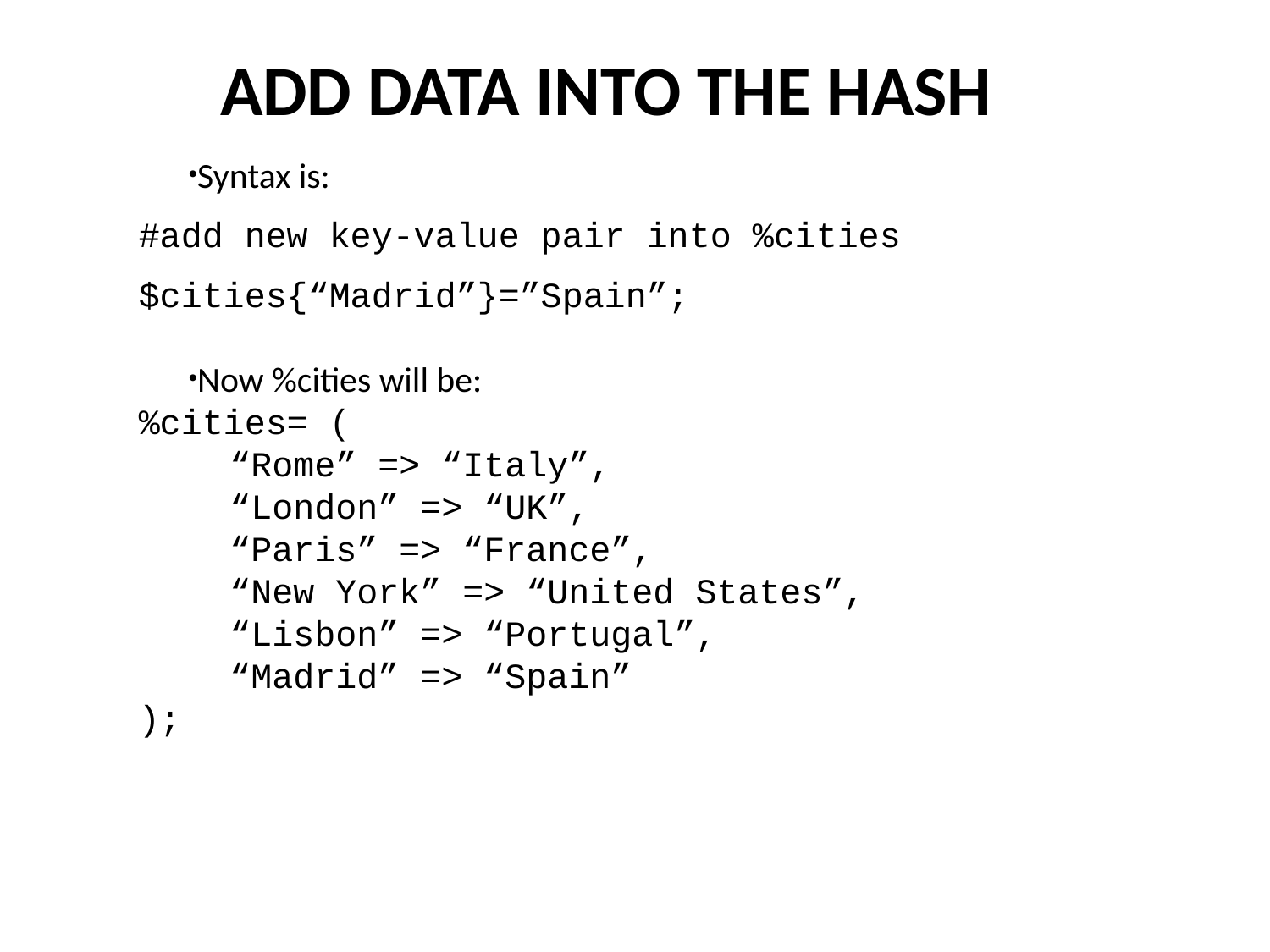

ADD DATA INTO THE HASH
Syntax is:
#add new key-value pair into %cities
$cities{“Madrid”}=”Spain”;

Now %cities will be:
%cities= (
	“Rome” => “Italy”,
	“London” => “UK”,
	“Paris” => “France”,
	“New York” => “United States”,
	“Lisbon” => “Portugal”,
	“Madrid” => “Spain”
);